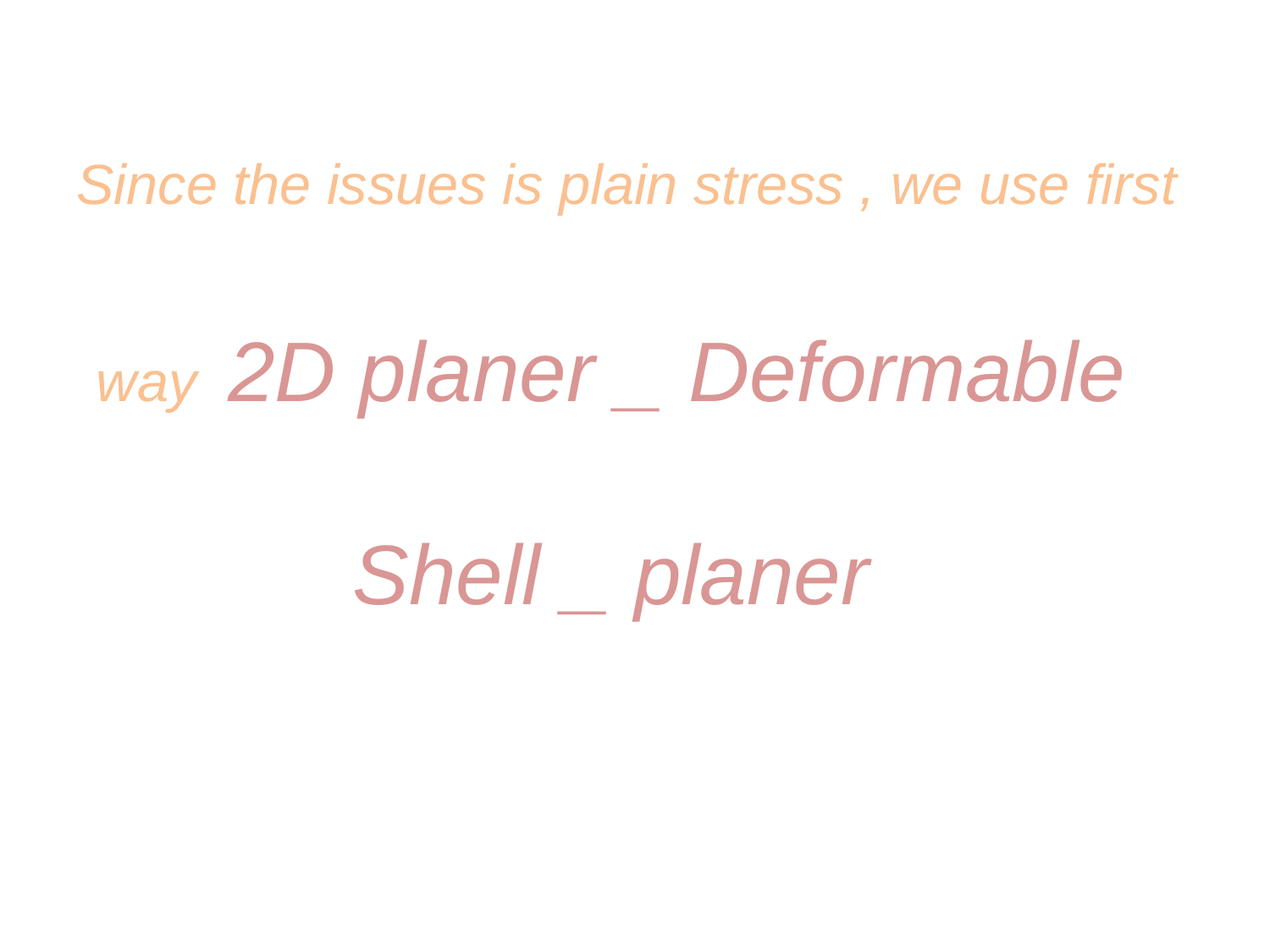

Since the issues is plain stress , we use first  way  2D planer _ Deformable Shell _ planer